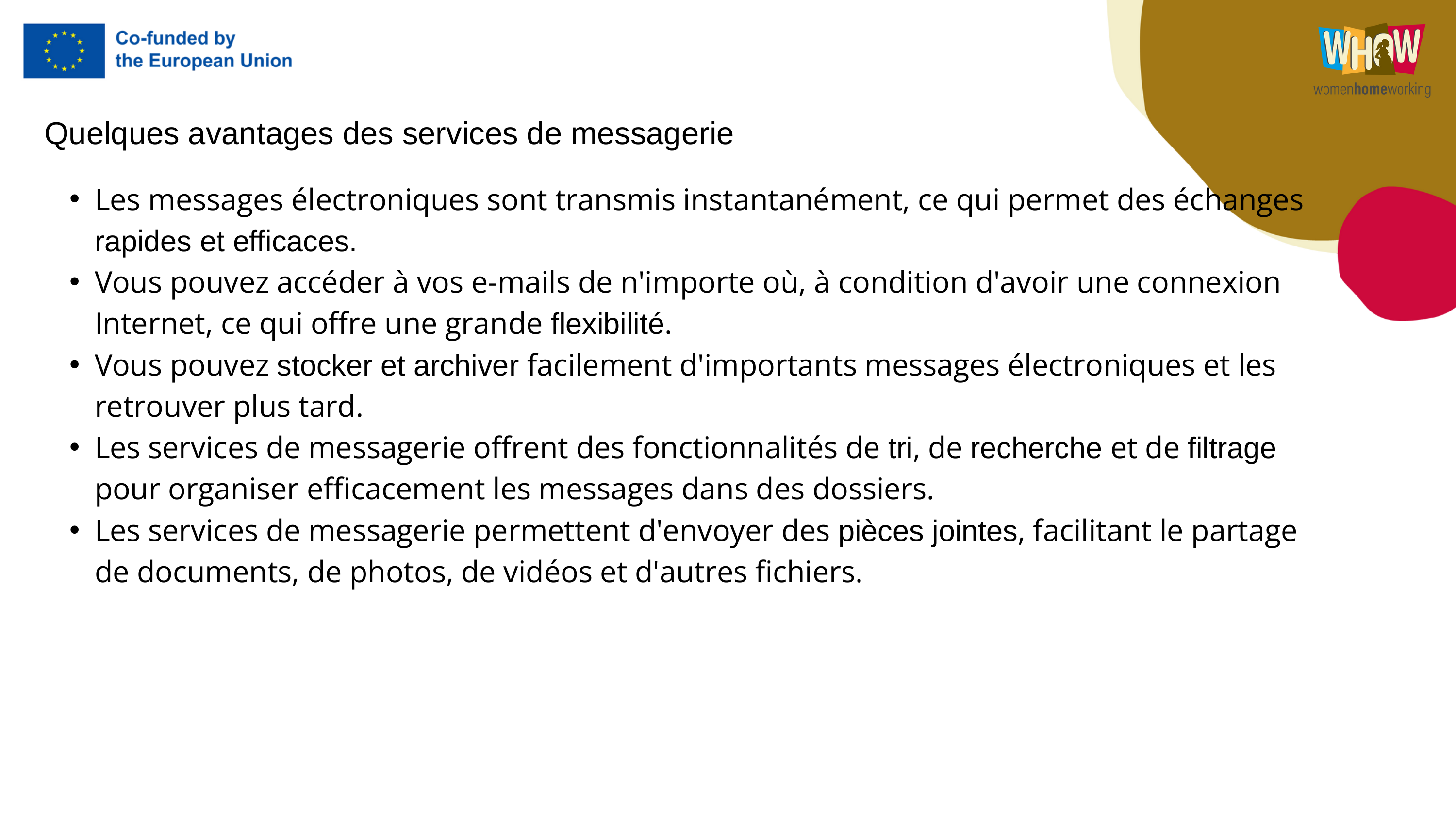

Quelques avantages des services de messagerie
Les messages électroniques sont transmis instantanément, ce qui permet des échanges rapides et efficaces.
Vous pouvez accéder à vos e-mails de n'importe où, à condition d'avoir une connexion Internet, ce qui offre une grande flexibilité.
Vous pouvez stocker et archiver facilement d'importants messages électroniques et les retrouver plus tard.
Les services de messagerie offrent des fonctionnalités de tri, de recherche et de filtrage pour organiser efficacement les messages dans des dossiers.
Les services de messagerie permettent d'envoyer des pièces jointes, facilitant le partage de documents, de photos, de vidéos et d'autres fichiers.